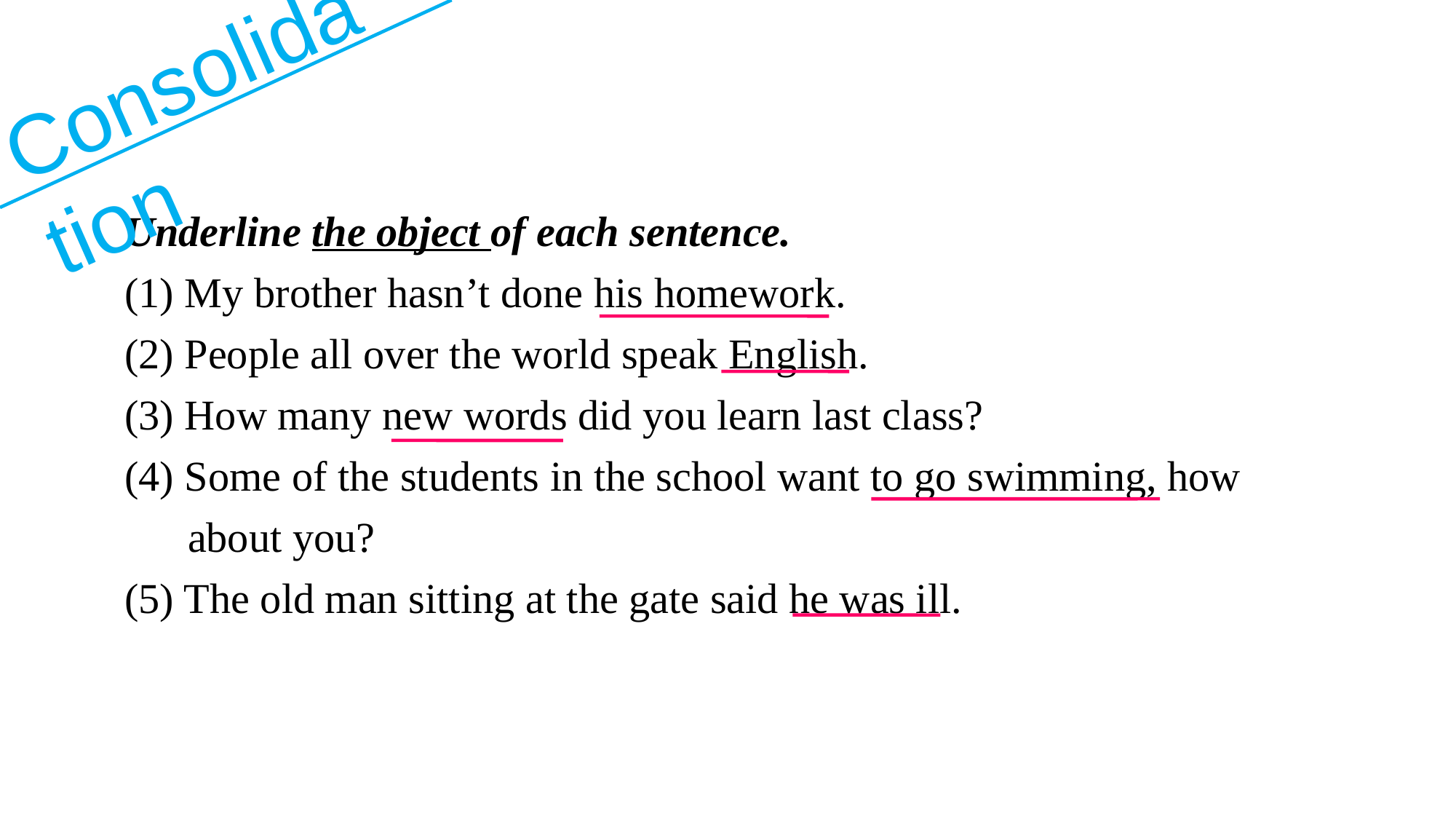

Consolidation
Underline the object of each sentence.
(1) My brother hasn’t done his homework.
(2) People all over the world speak English.
(3) How many new words did you learn last class?
(4) Some of the students in the school want to go swimming, how
      about you?
(5) The old man sitting at the gate said he was ill.